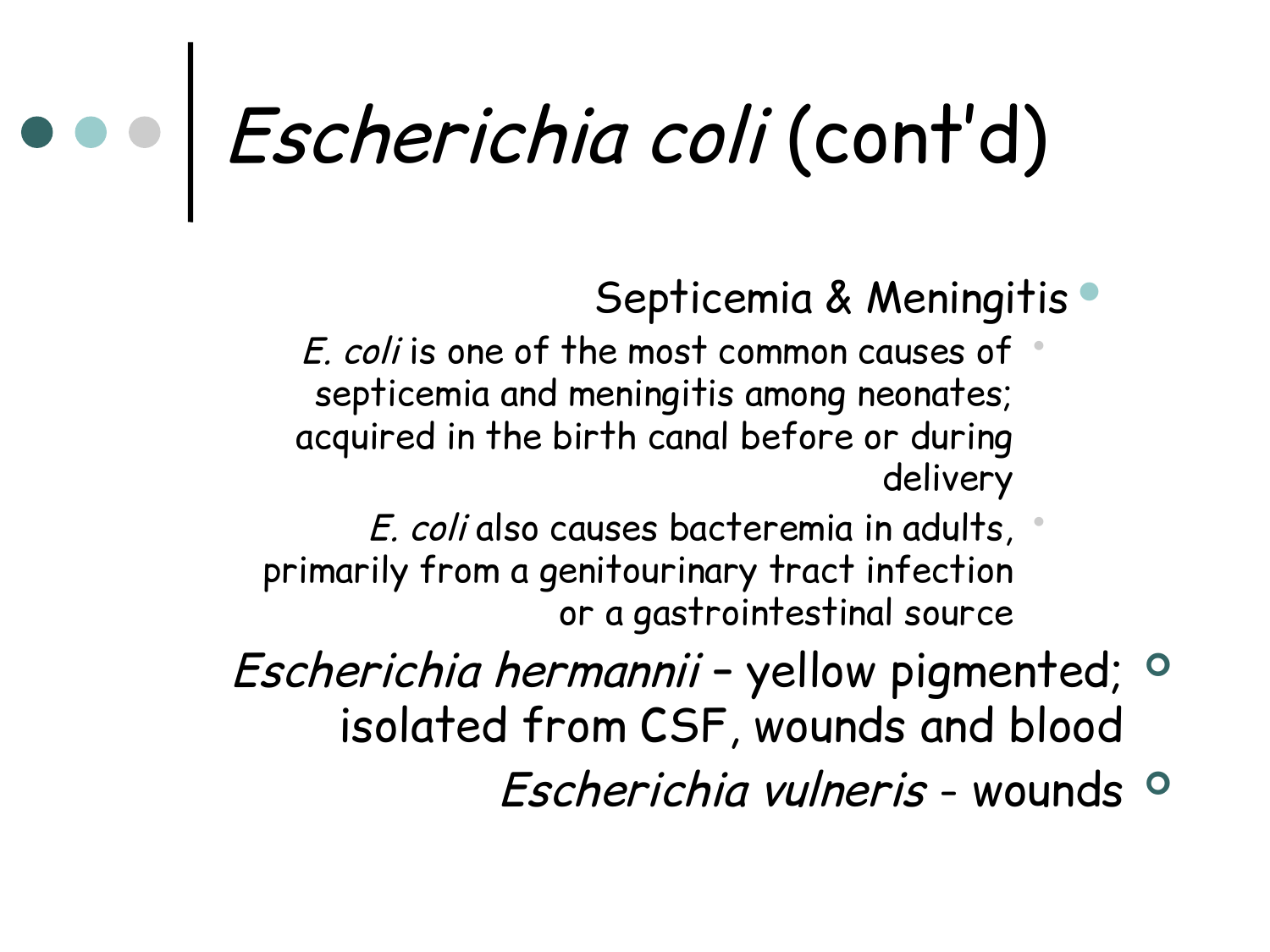

# Escherichia coli (cont’d)
Septicemia & Meningitis
E. coli is one of the most common causes of septicemia and meningitis among neonates; acquired in the birth canal before or during delivery
E. coli also causes bacteremia in adults, primarily from a genitourinary tract infection or a gastrointestinal source
Escherichia hermannii – yellow pigmented; isolated from CSF, wounds and blood
Escherichia vulneris - wounds